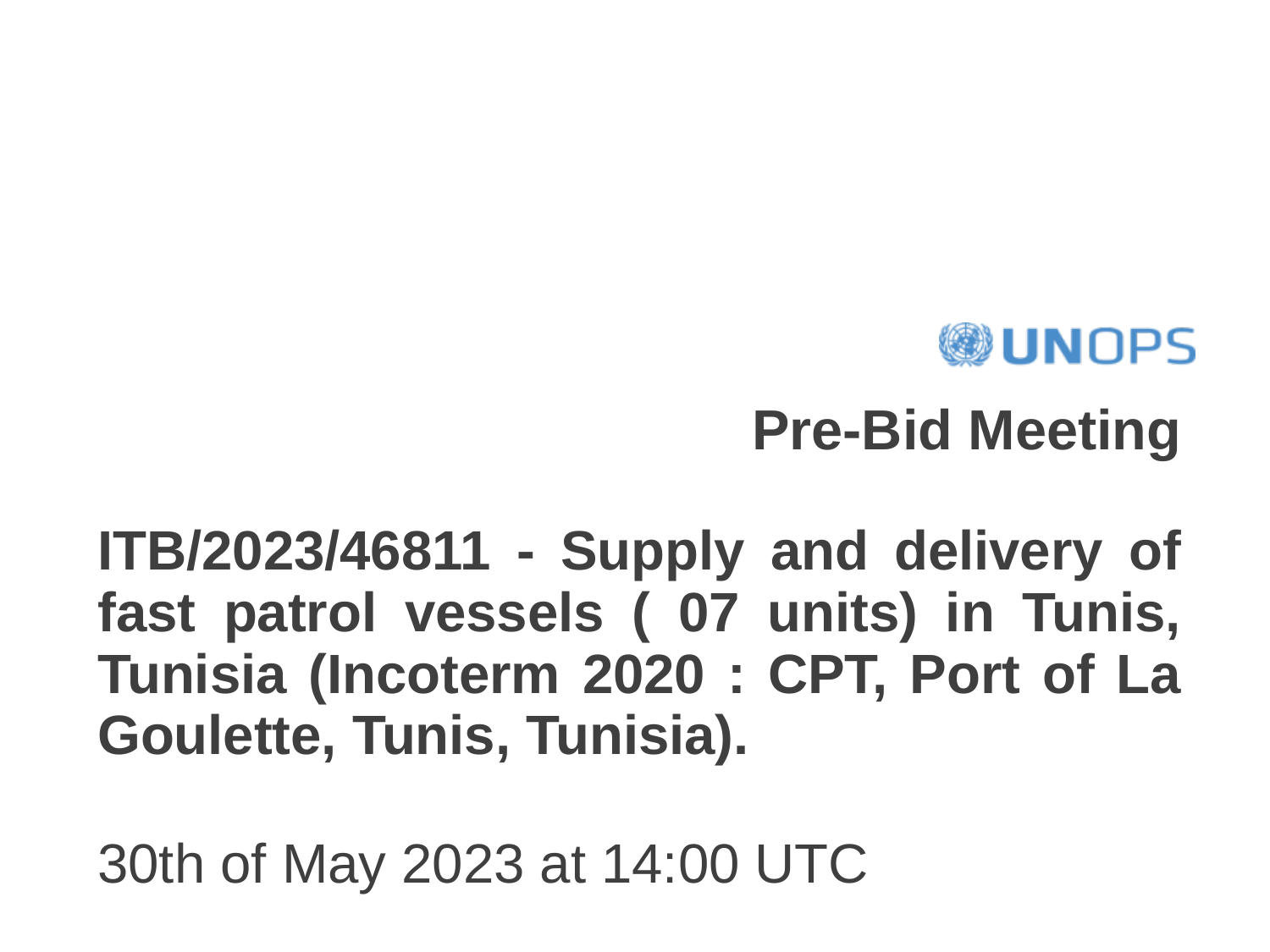

# Pre-Bid Meeting

ITB/2023/46811 - Supply and delivery of fast patrol vessels ( 07 units) in Tunis, Tunisia (Incoterm 2020 : CPT, Port of La Goulette, Tunis, Tunisia).

30th of May 2023 at 14:00 UTC